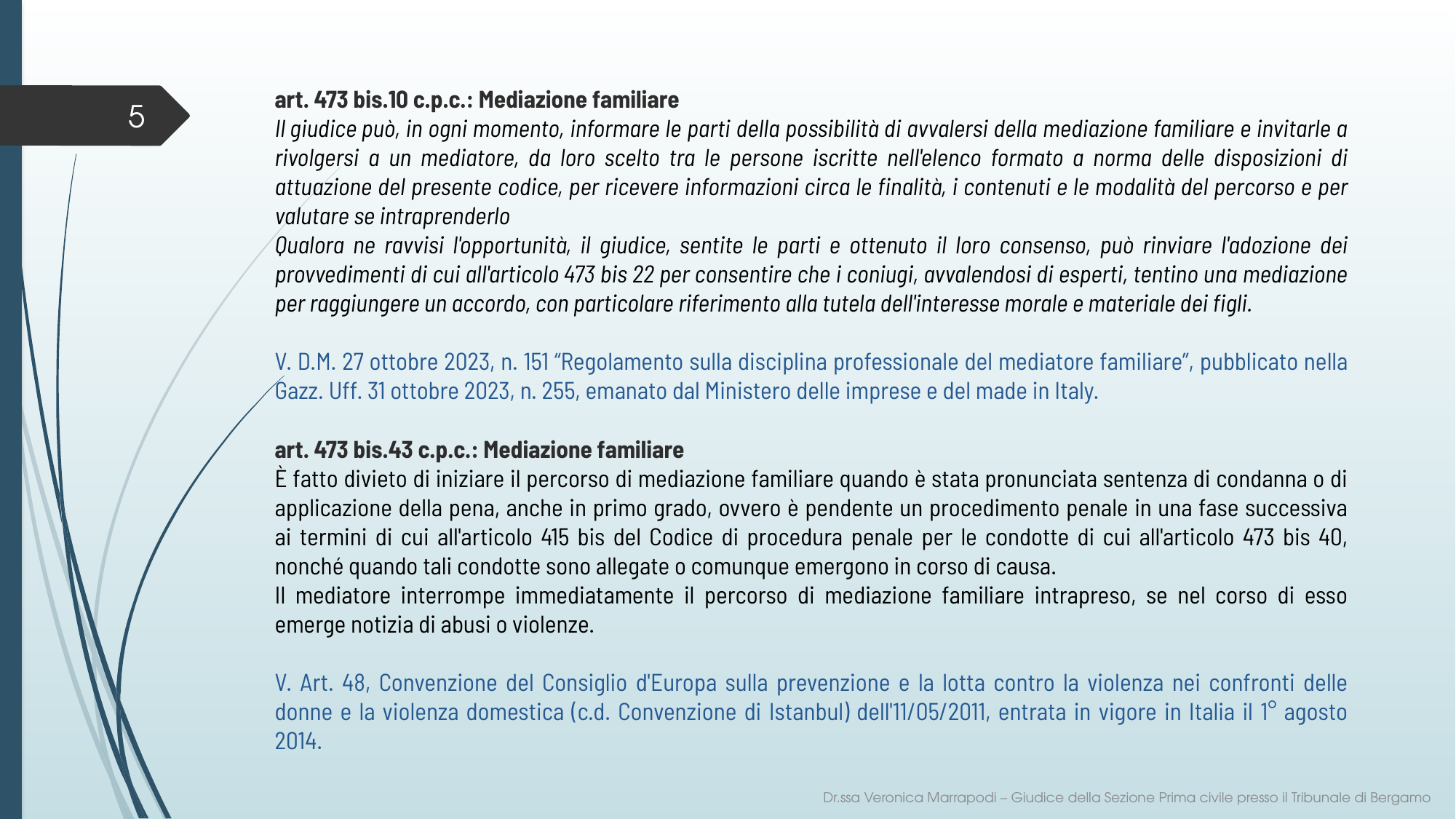

art. 473 bis.10 c.p.c.: Mediazione familiare
Il giudice può, in ogni momento, informare le parti della possibilità di avvalersi della mediazione familiare e invitarle a rivolgersi a un mediatore, da loro scelto tra le persone iscritte nell'elenco formato a norma delle disposizioni di attuazione del presente codice, per ricevere informazioni circa le finalità, i contenuti e le modalità del percorso e per valutare se intraprenderlo
Qualora ne ravvisi l'opportunità, il giudice, sentite le parti e ottenuto il loro consenso, può rinviare l'adozione dei provvedimenti di cui all'articolo 473 bis 22 per consentire che i coniugi, avvalendosi di esperti, tentino una mediazione per raggiungere un accordo, con particolare riferimento alla tutela dell'interesse morale e materiale dei figli.

V. D.M. 27 ottobre 2023, n. 151 “Regolamento sulla disciplina professionale del mediatore familiare”, pubblicato nella Gazz. Uff. 31 ottobre 2023, n. 255, emanato dal Ministero delle imprese e del made in Italy.

art. 473 bis.43 c.p.c.: Mediazione familiare
È fatto divieto di iniziare il percorso di mediazione familiare quando è stata pronunciata sentenza di condanna o di applicazione della pena, anche in primo grado, ovvero è pendente un procedimento penale in una fase successiva ai termini di cui all'articolo 415 bis del Codice di procedura penale per le condotte di cui all'articolo 473 bis 40, nonché quando tali condotte sono allegate o comunque emergono in corso di causa.
Il mediatore interrompe immediatamente il percorso di mediazione familiare intrapreso, se nel corso di esso emerge notizia di abusi o violenze.

V. Art. 48, Convenzione del Consiglio d'Europa sulla prevenzione e la lotta contro la violenza nei confronti delle donne e la violenza domestica (c.d. Convenzione di Istanbul) dell'11/05/2011, entrata in vigore in Italia il 1° agosto 2014.
5
Dr.ssa Veronica Marrapodi – Giudice della Sezione Prima civile presso il Tribunale di Bergamo